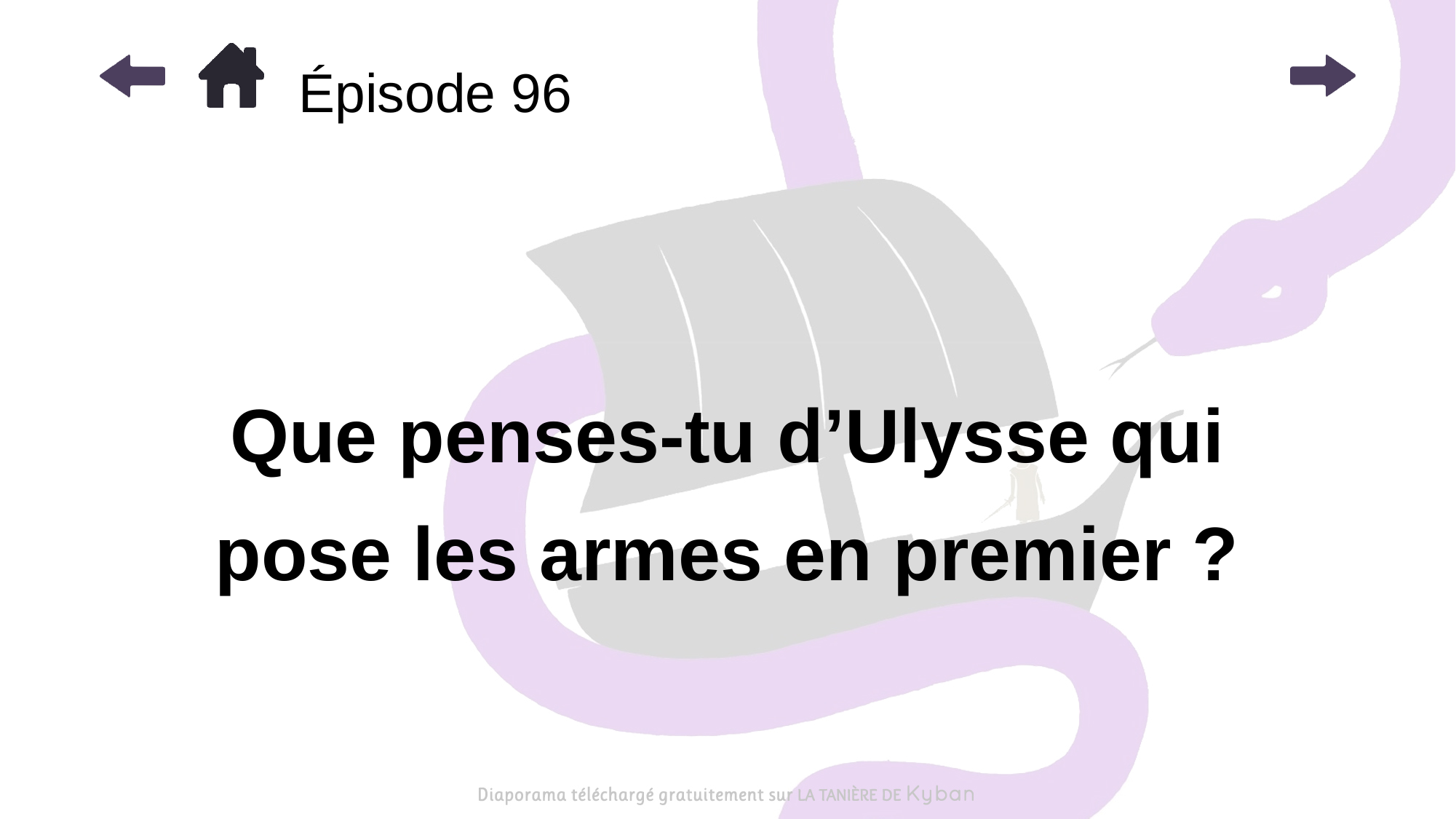

# Épisode 96
Que penses-tu d’Ulysse qui
pose les armes en premier ?